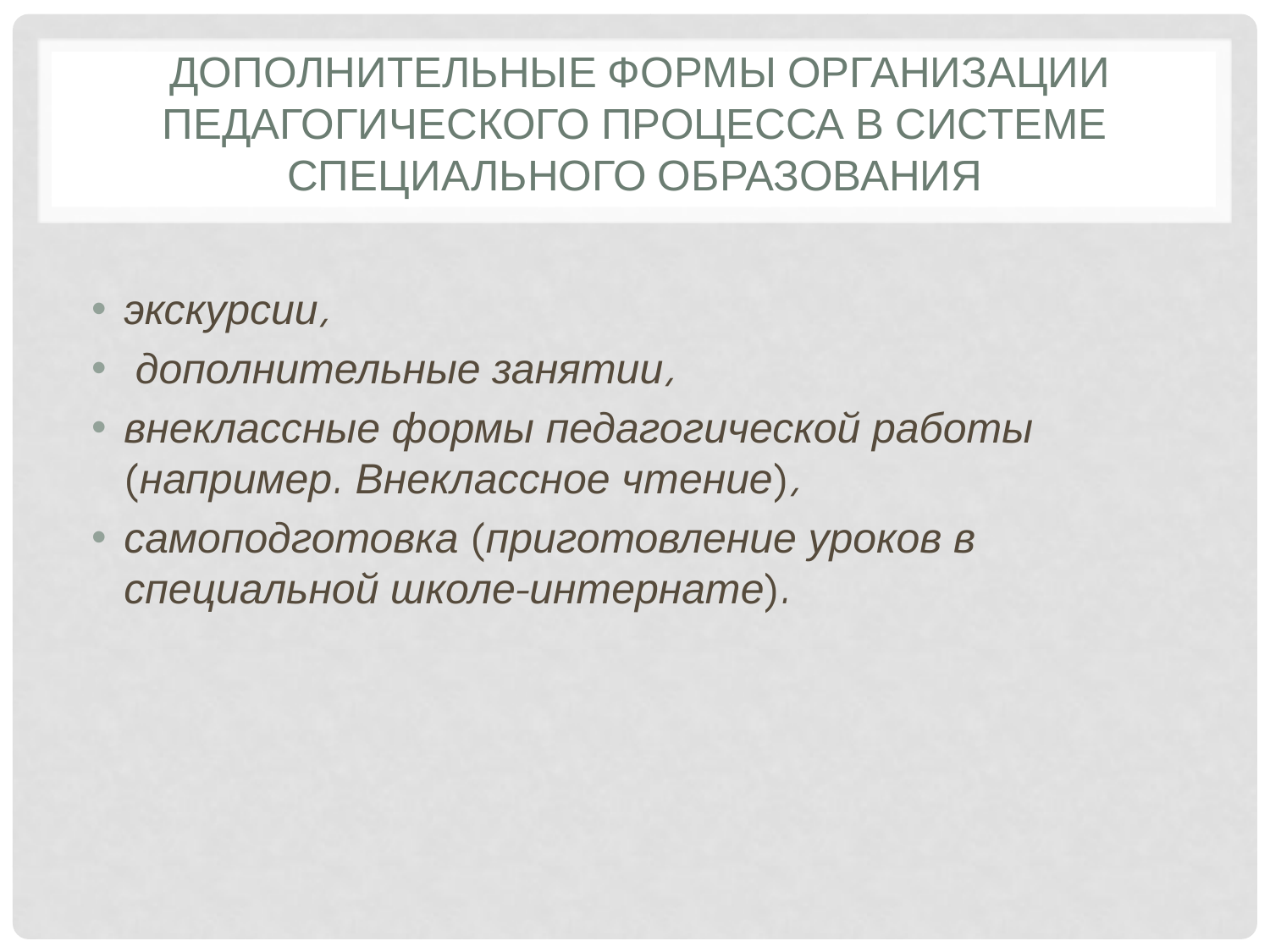

# Дополнительные формы организации педагогического процесса в системе специального образования
экскурсии,
 дополнительные занятии,
внеклассные формы педагогической работы (например. Внеклассное чтение),
самоподготовка (приготовление уроков в специальной школе-интернате).